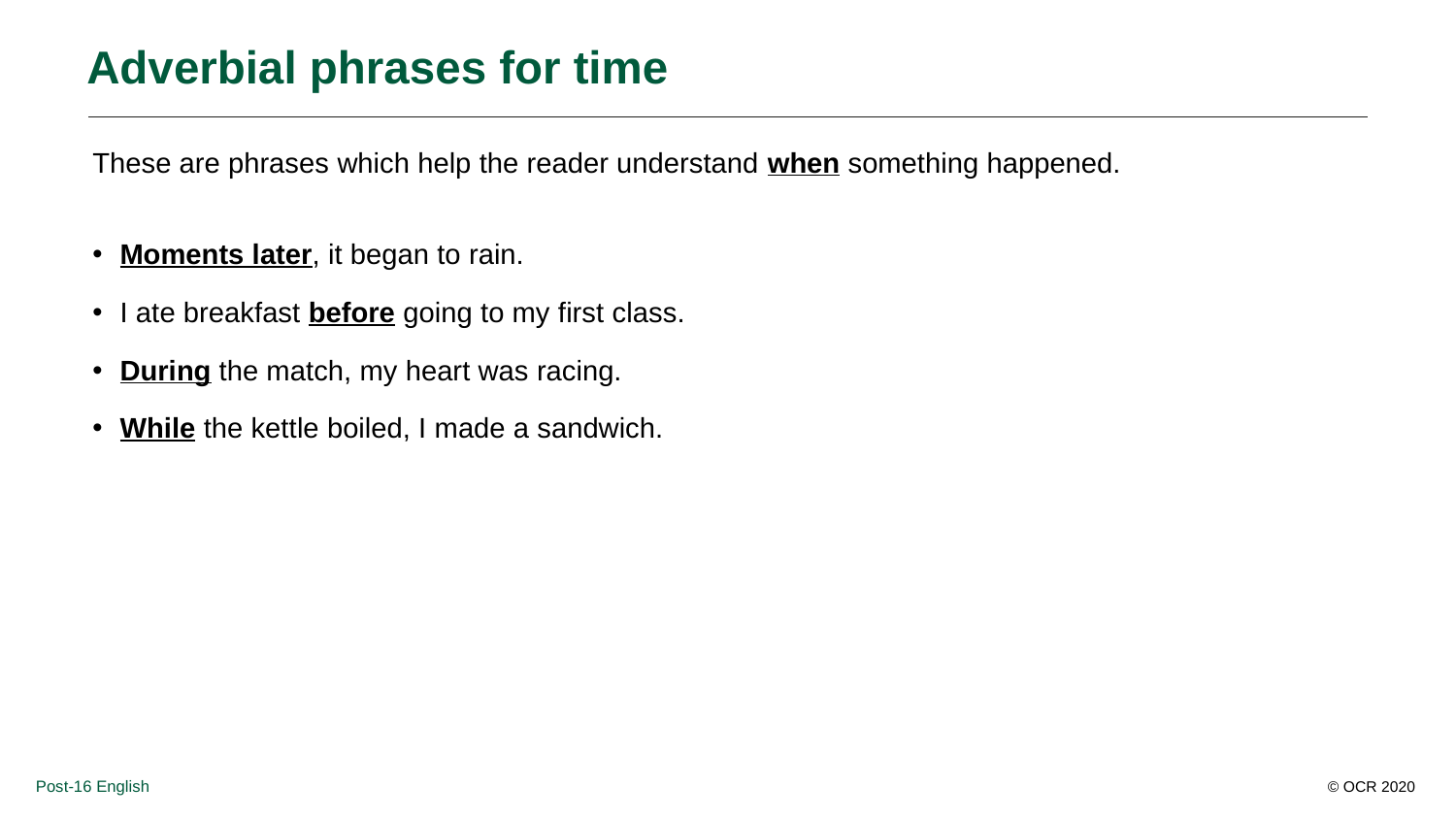

# Adverbial phrases for time

These are phrases which help the reader understand when something happened.

Moments later, it began to rain.
I ate breakfast before going to my first class.
During the match, my heart was racing.
While the kettle boiled, I made a sandwich.
Post-16 English
© OCR 2020